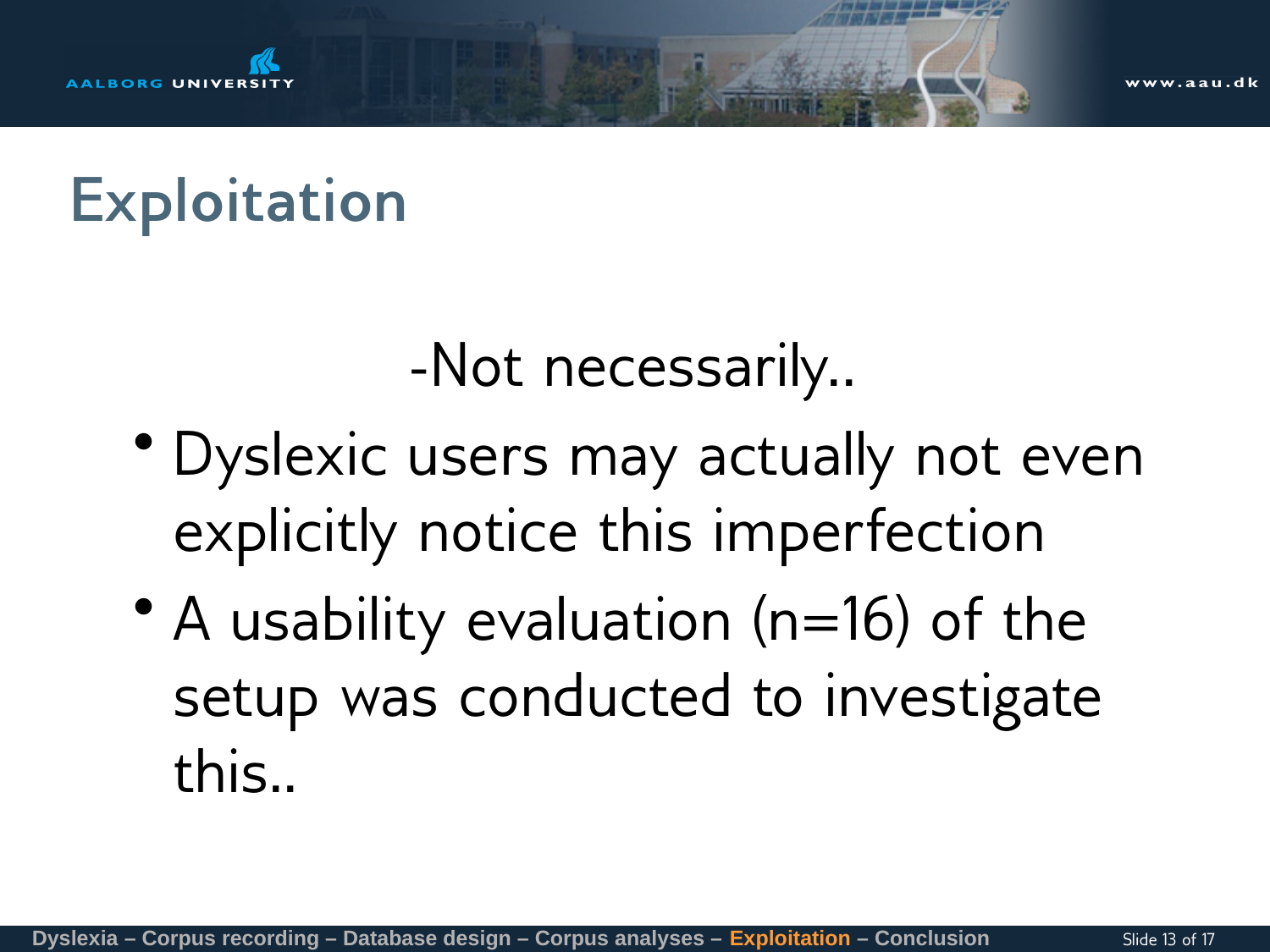

# Exploitation

-Not necessarily..
Dyslexic users may actually not even explicitly notice this imperfection
A usability evaluation (n=16) of the setup was conducted to investigate this..
Dyslexia – Corpus recording – Database design – Corpus analyses – Exploitation – Conclusion
Slide 13 of 17